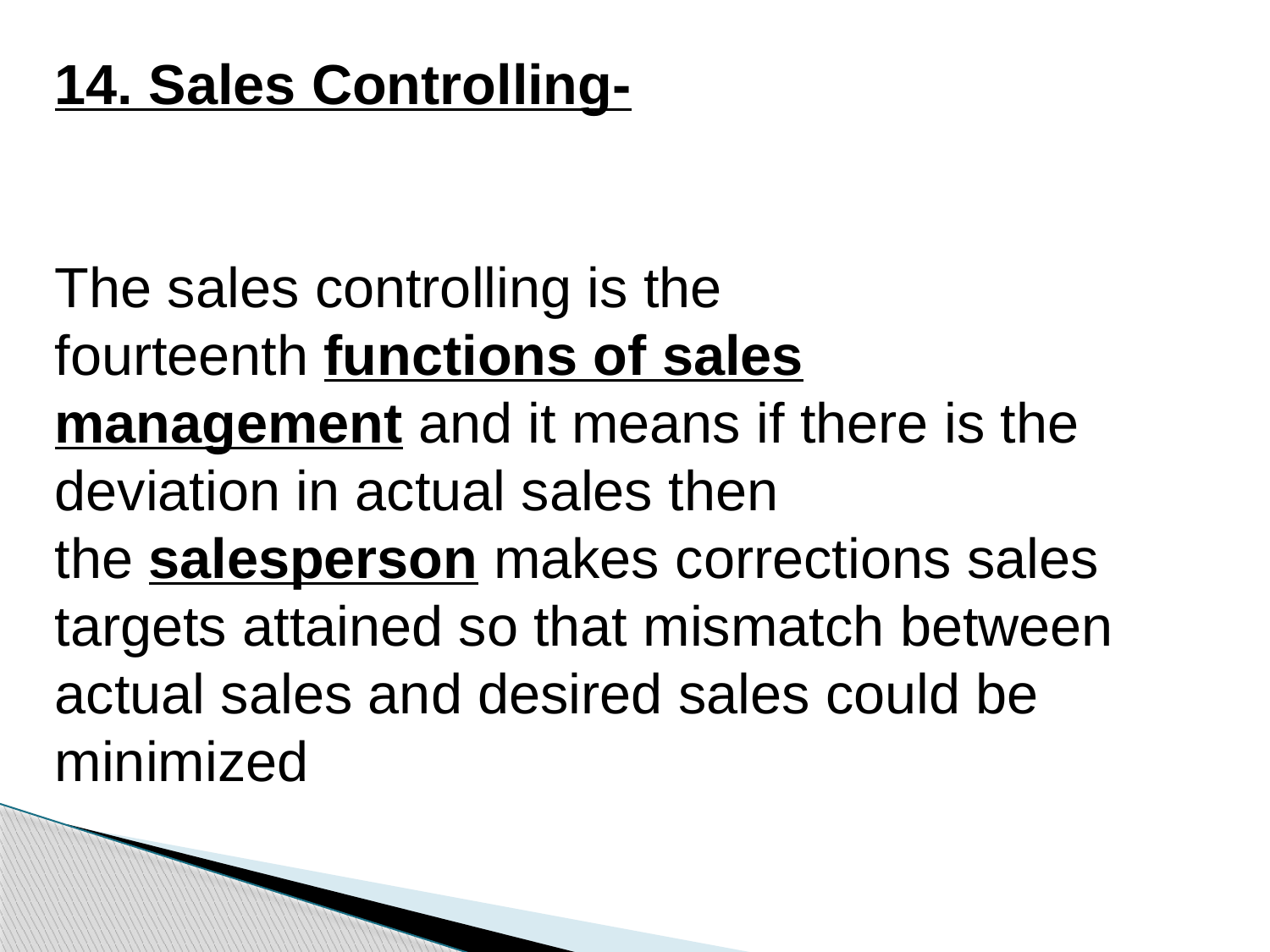

14. Sales Controlling-

The sales controlling is the fourteenth functions of sales management and it means if there is the deviation in actual sales then the salesperson makes corrections sales targets attained so that mismatch between actual sales and desired sales could be minimized